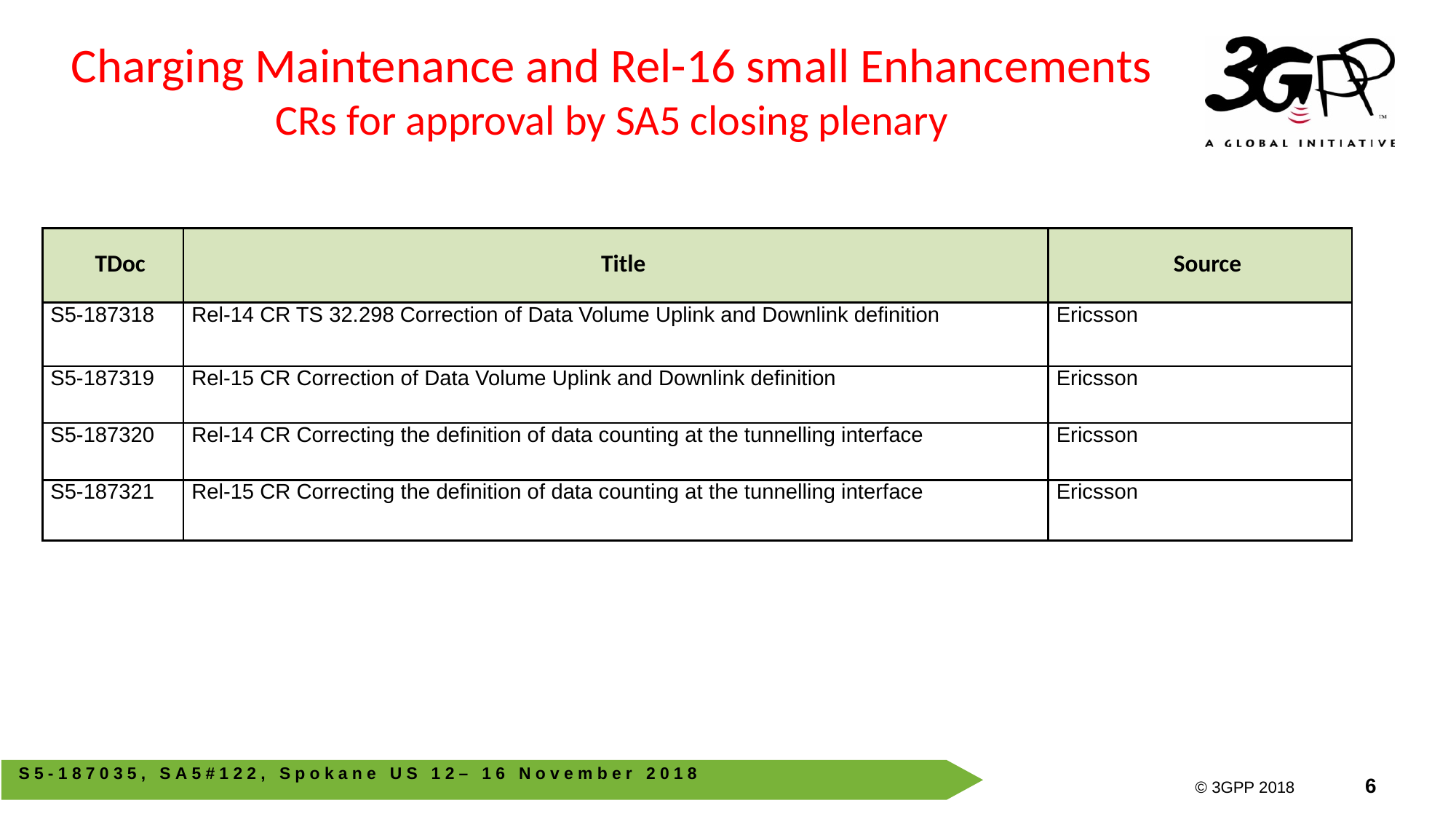

Charging Maintenance and Rel-16 small Enhancements CRs for approval by SA5 closing plenary
| TDoc | Title | Source |
| --- | --- | --- |
| S5-187318 | Rel-14 CR TS 32.298 Correction of Data Volume Uplink and Downlink definition | Ericsson |
| S5-187319 | Rel-15 CR Correction of Data Volume Uplink and Downlink definition | Ericsson |
| S5-187320 | Rel-14 CR Correcting the definition of data counting at the tunnelling interface | Ericsson |
| S5-187321 | Rel-15 CR Correcting the definition of data counting at the tunnelling interface | Ericsson |